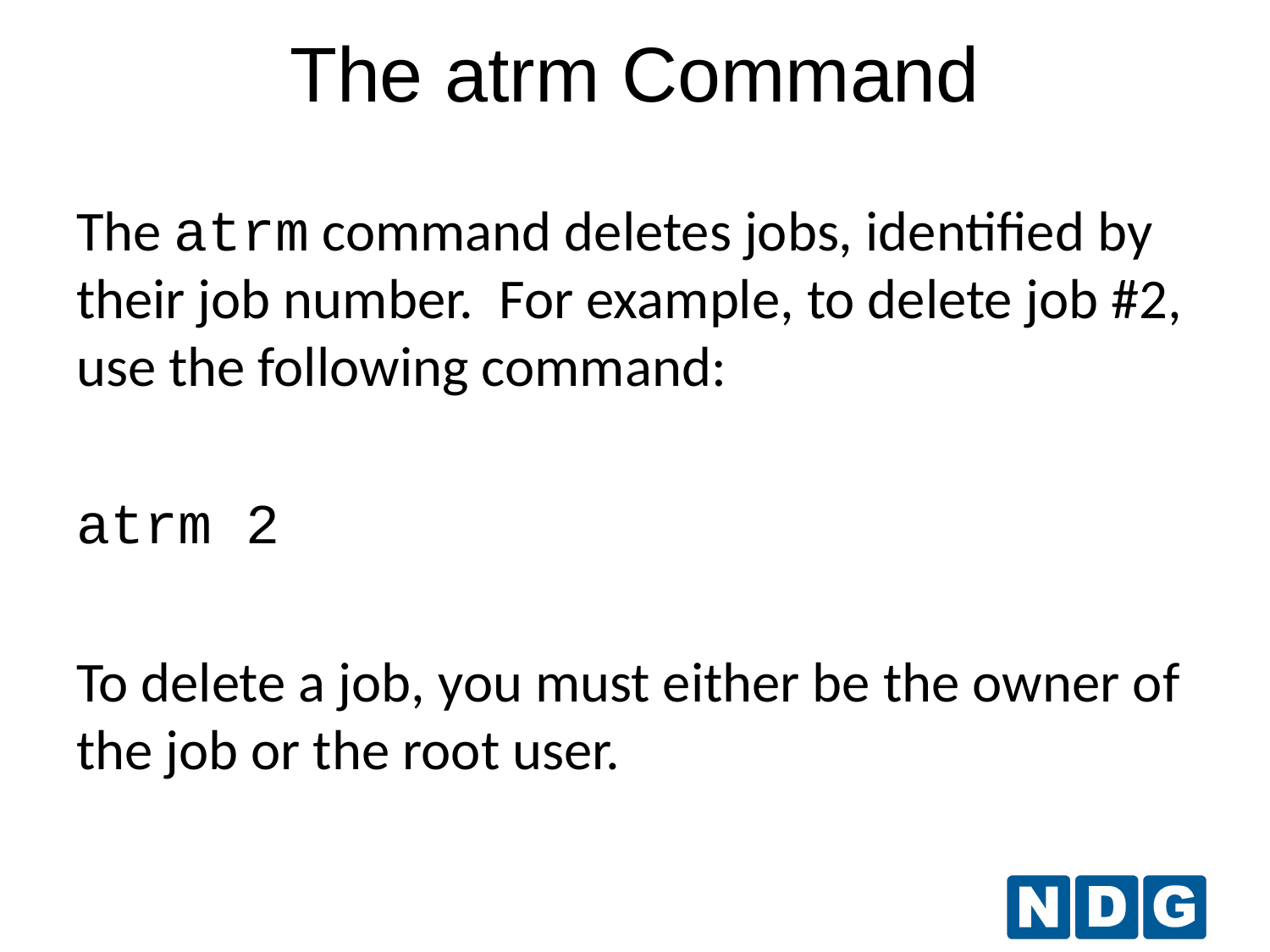

The atrm Command
The atrm command deletes jobs, identified by their job number.  For example, to delete job #2, use the following command:

atrm 2

To delete a job, you must either be the owner of the job or the root user.